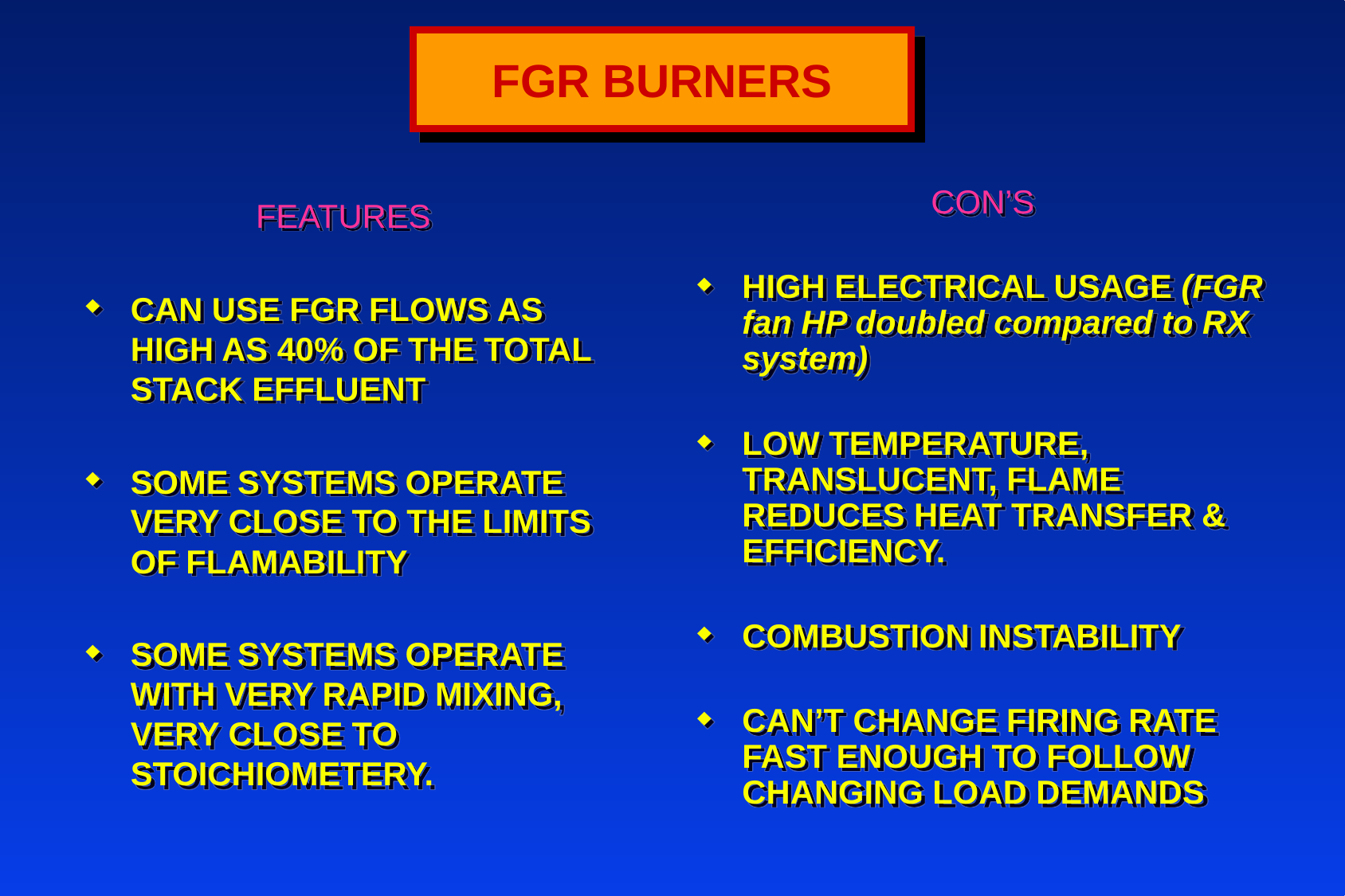

# FGR BURNERS
CON’S

HIGH ELECTRICAL USAGE (FGR fan HP doubled compared to RX system)

LOW TEMPERATURE, TRANSLUCENT, FLAME REDUCES HEAT TRANSFER & EFFICIENCY.

COMBUSTION INSTABILITY

CAN’T CHANGE FIRING RATE FAST ENOUGH TO FOLLOW CHANGING LOAD DEMANDS

FEATURES

CAN USE FGR FLOWS AS HIGH AS 40% OF THE TOTAL STACK EFFLUENT

SOME SYSTEMS OPERATE VERY CLOSE TO THE LIMITS OF FLAMABILITY

SOME SYSTEMS OPERATE WITH VERY RAPID MIXING, VERY CLOSE TO STOICHIOMETERY.